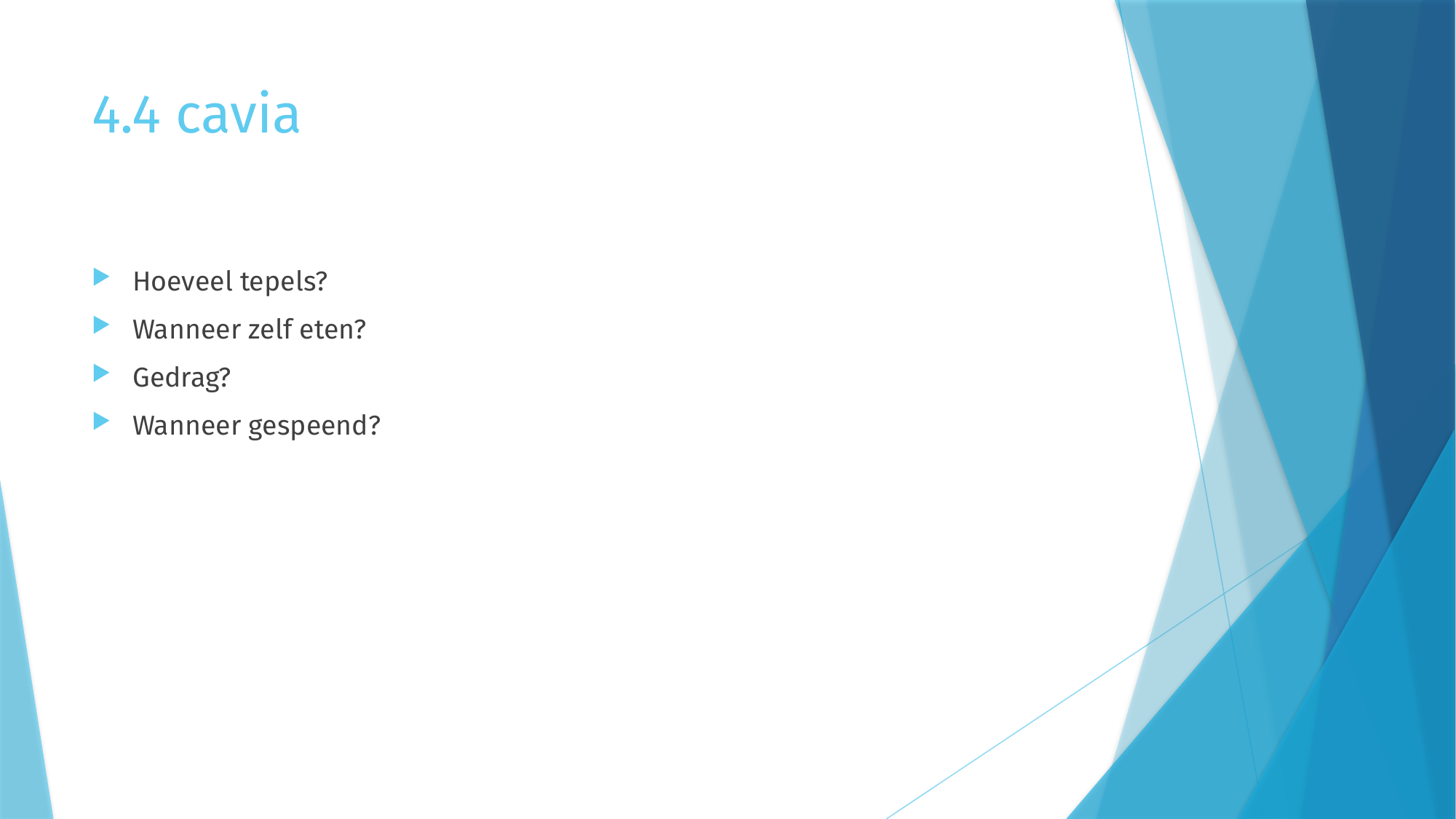

# 4.4 cavia
Hoeveel tepels?
Wanneer zelf eten?
Gedrag?
Wanneer gespeend?